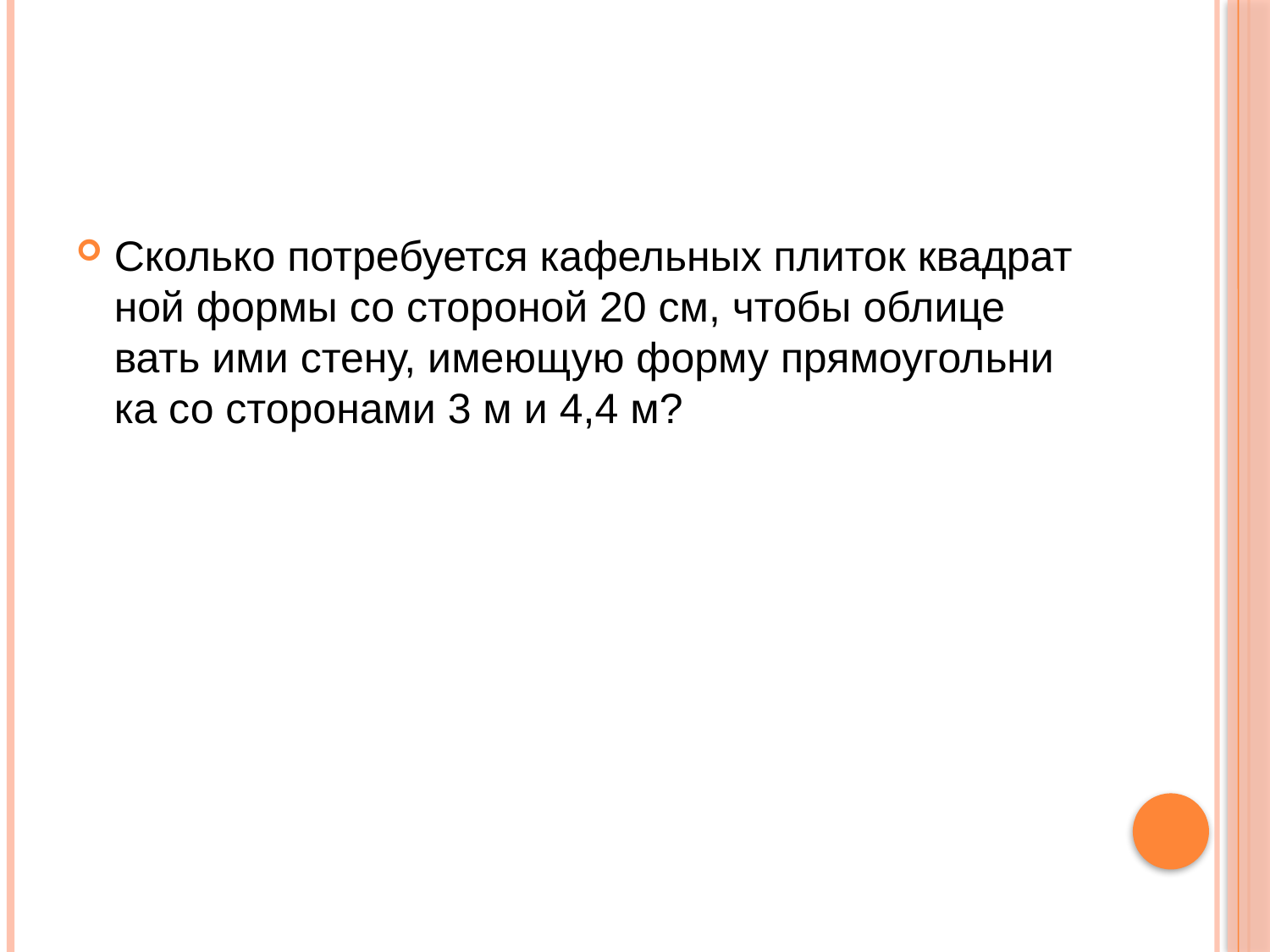

#
Сколь­ко по­тре­бу­ет­ся ка­фель­ных пли­ток квад­рат­ной формы со сто­ро­ной 20 см, чтобы об­ли­це­вать ими стену, име­ю­щую форму пря­мо­уголь­ни­ка со сто­ро­на­ми 3 м и 4,4 м?